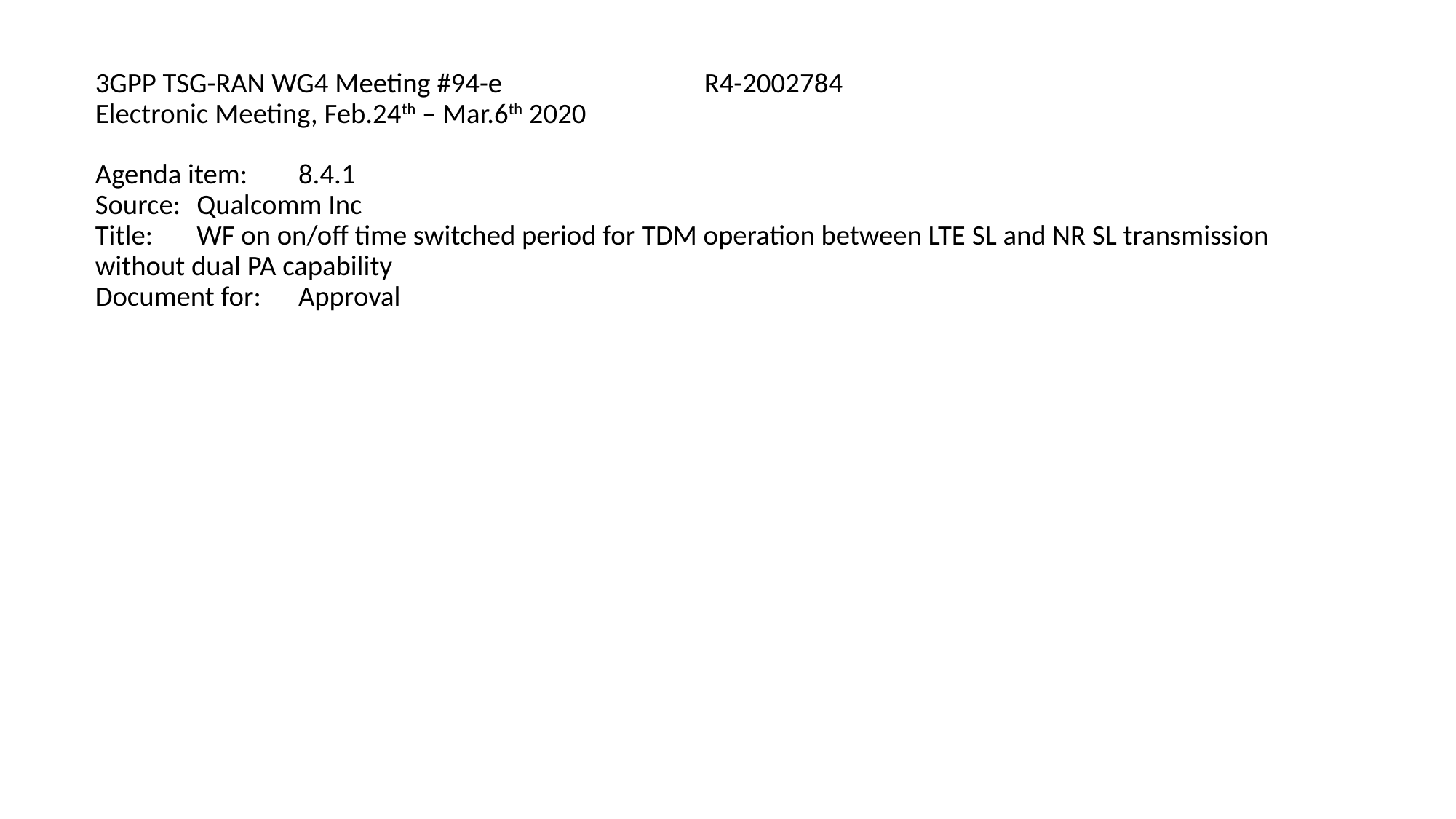

# 3GPP TSG-RAN WG4 Meeting #94-e					R4-2002784 Electronic Meeting, Feb.24th – Mar.6th 2020   Agenda item: 	8.4.1 Source:		Qualcomm Inc Title:		WF on on/off time switched period for TDM operation between LTE SL and NR SL transmission without dual PA capability Document for:	Approval